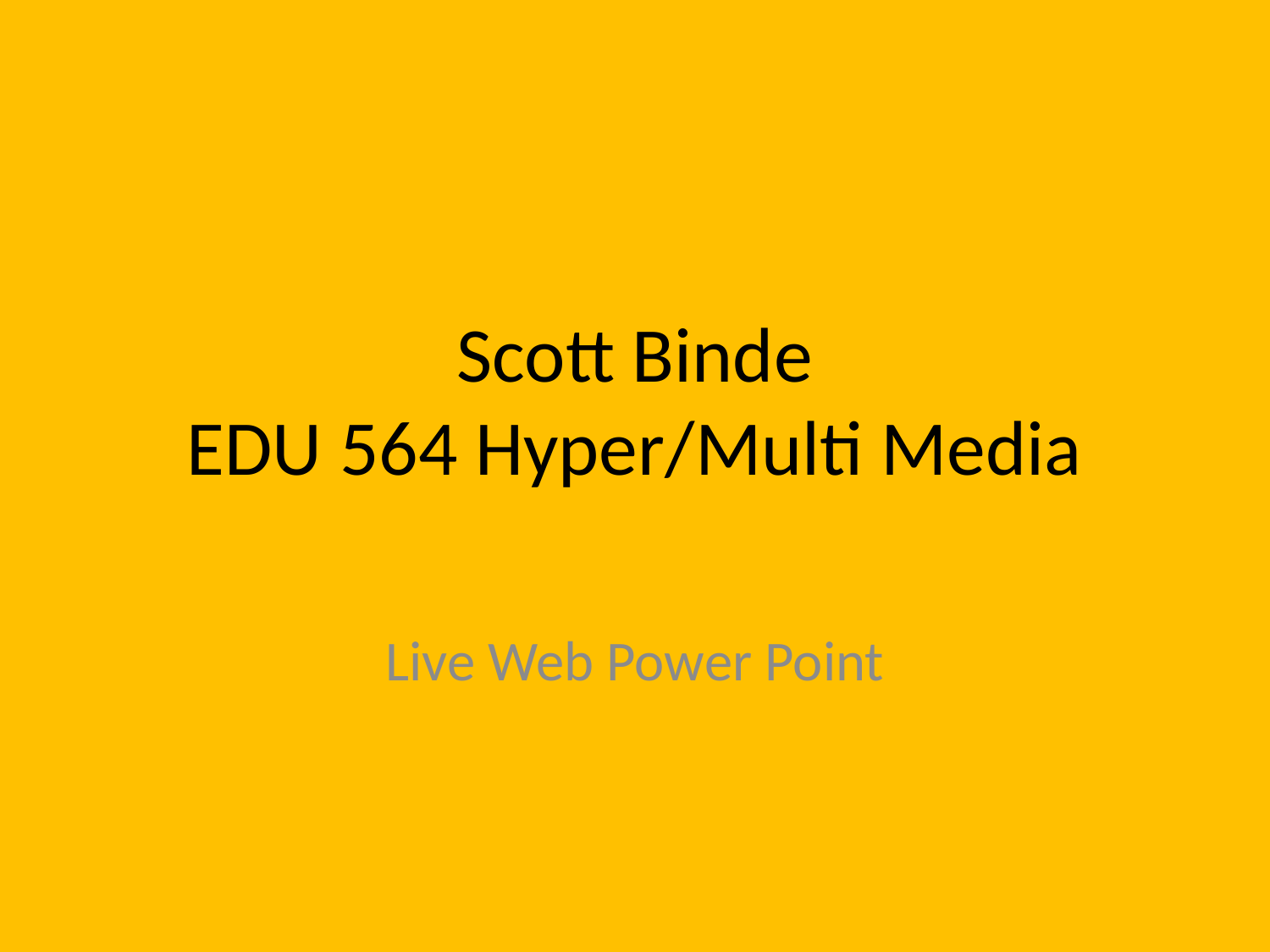

# Scott Binde EDU 564 Hyper/Multi Media

Live Web Power Point